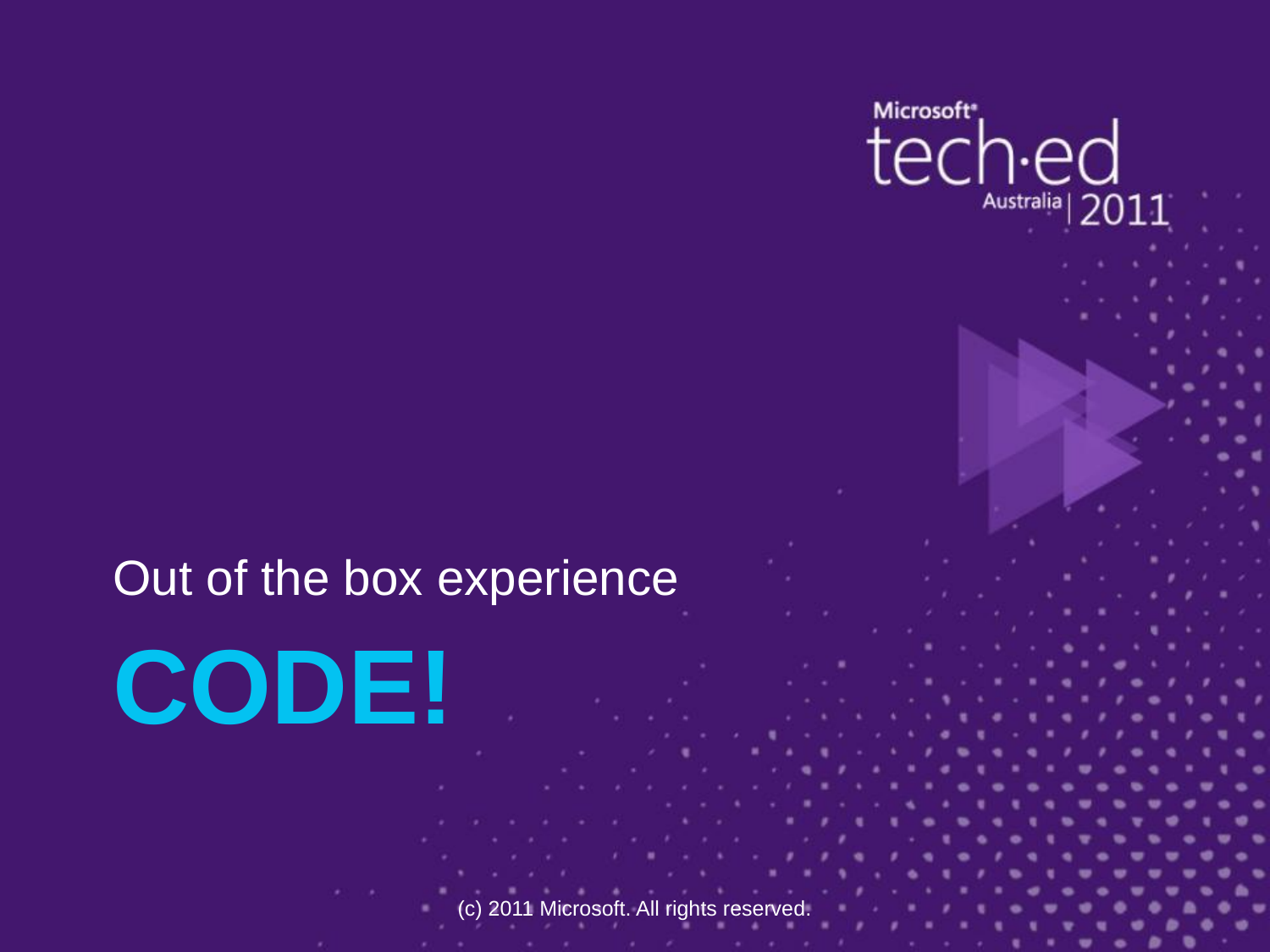

Out of the box experience
# Code!
(c) 2011 Microsoft. All rights reserved.